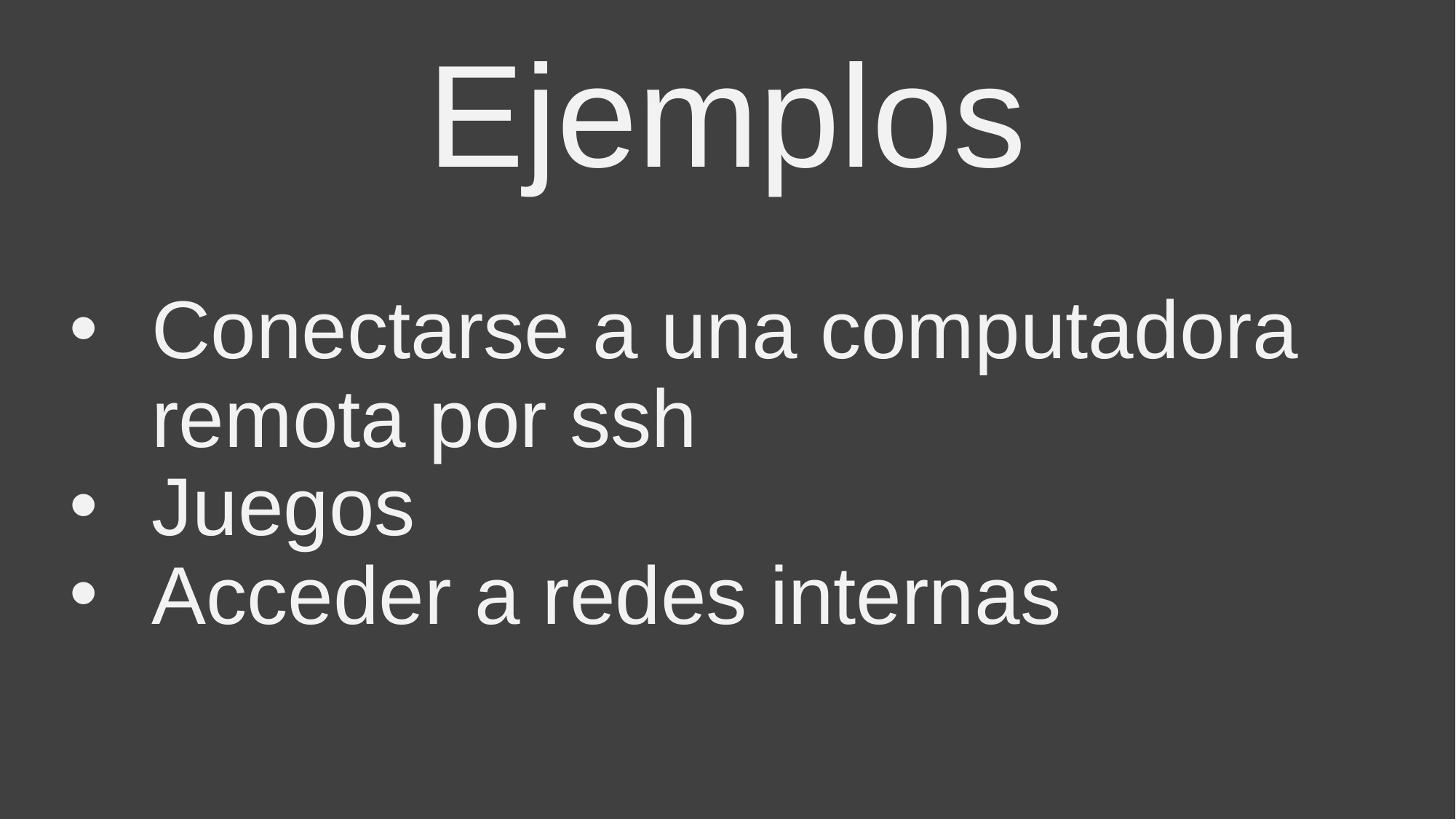

Ejemplos
Conectarse a una computadora remota por ssh
Juegos
Acceder a redes internas